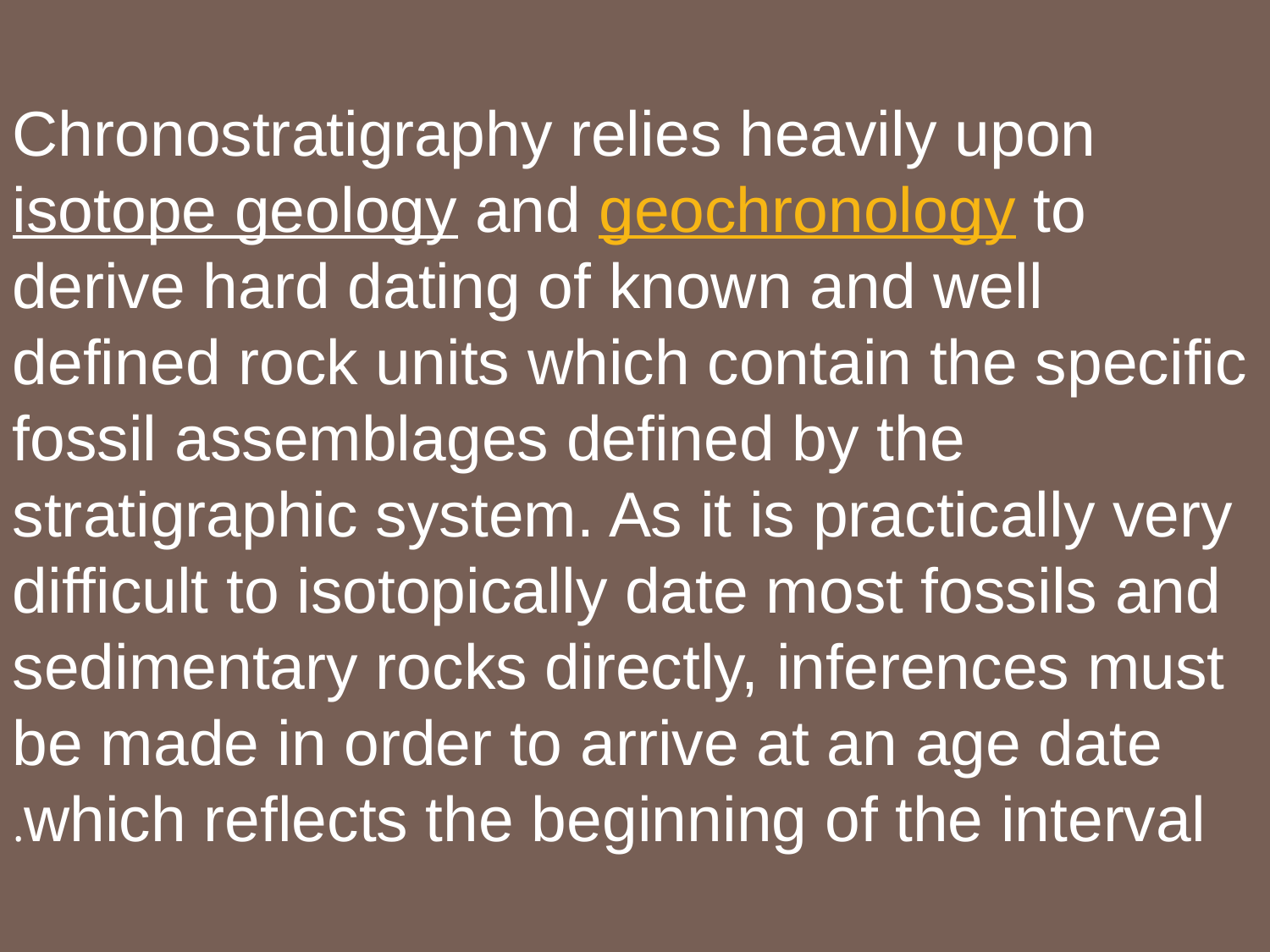

Chronostratigraphy relies heavily upon isotope geology and geochronology to derive hard dating of known and well defined rock units which contain the specific fossil assemblages defined by the stratigraphic system. As it is practically very difficult to isotopically date most fossils and sedimentary rocks directly, inferences must be made in order to arrive at an age date which reflects the beginning of the interval.